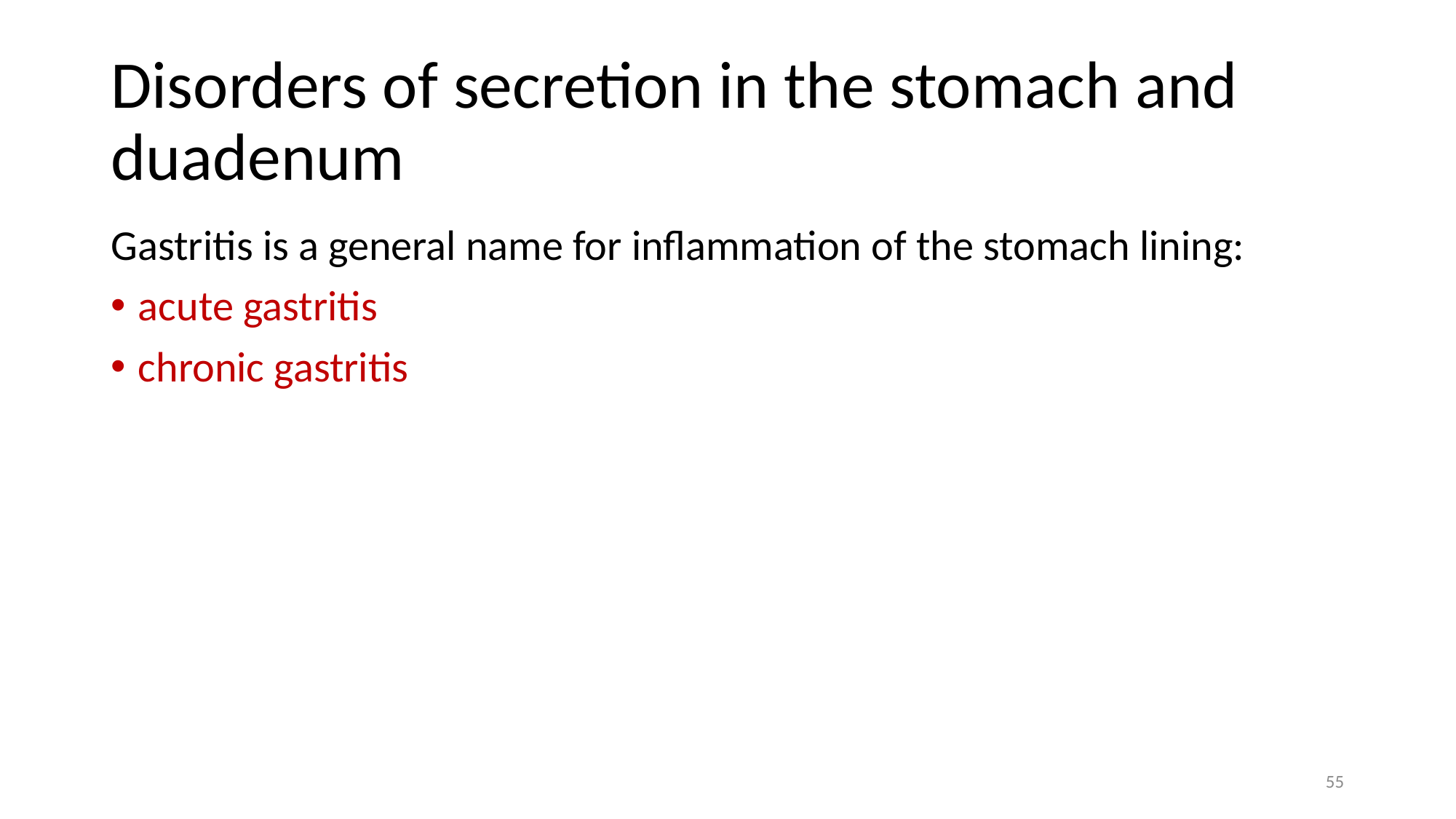

# Disorders of secretion in the stomach and duadenum
Gastritis is a general name for inflammation of the stomach lining:
acute gastritis
chronic gastritis

55